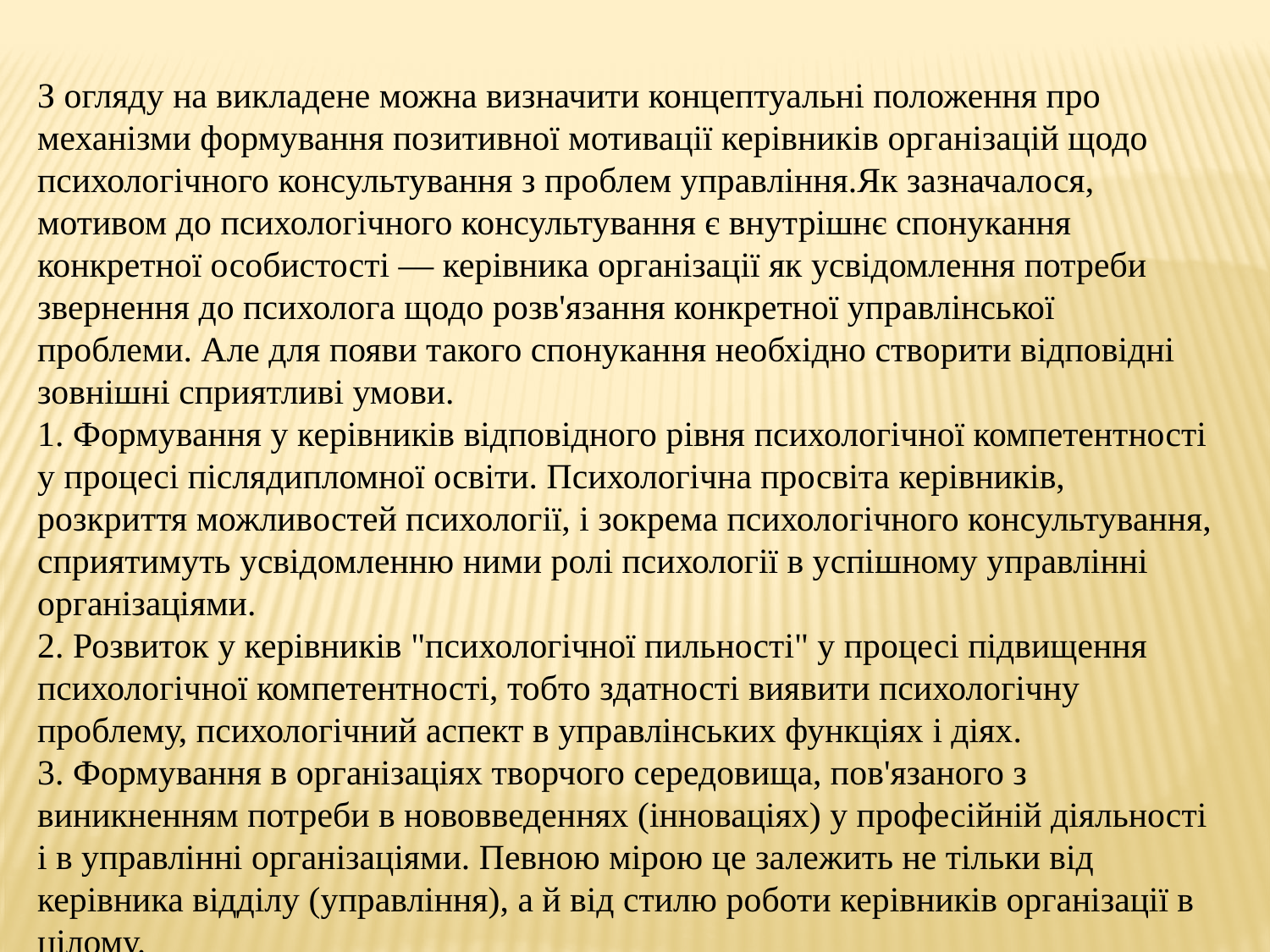

З огляду на викладене можна визначити концептуальні поло­ження про механізми формування позитивної мотивації керівників організацій щодо психологічного консультування з проблем управ­ління.Як зазначалося, мотивом до психологічного консультування є внутрішнє спонукання конкретної особистості — керівника організації як усвідомлення потреби звернення до психолога щодо розв'язання конкретної управлінської проблеми. Але для появи такого спонукан­ня необхідно створити відповідні зовнішні сприятливі умови.
1. Формування у керівників відповідного рівня психологічної компетентності у процесі післядипломної освіти. Психологічна про­світа керівників, розкриття можливостей психології, і зокрема психо­логічного консультування, сприятимуть усвідомленню ними ролі пси­хології в успішному управлінні організаціями.
2. Розвиток у керівників "психологічної пильності" у процесі підвищення психологічної компетентності, тобто здатності виявити психологічну проблему, психологічний аспект в управлінських функці­ях і діях.
3. Формування в організаціях творчого середовища, пов'язаного з виникненням потреби в нововведеннях (інноваціях) у професійній діяльності і в управлінні організаціями. Певною мірою це залежить не тільки від керівника відділу (управління), а й від стилю роботи керівників організації в цілому.